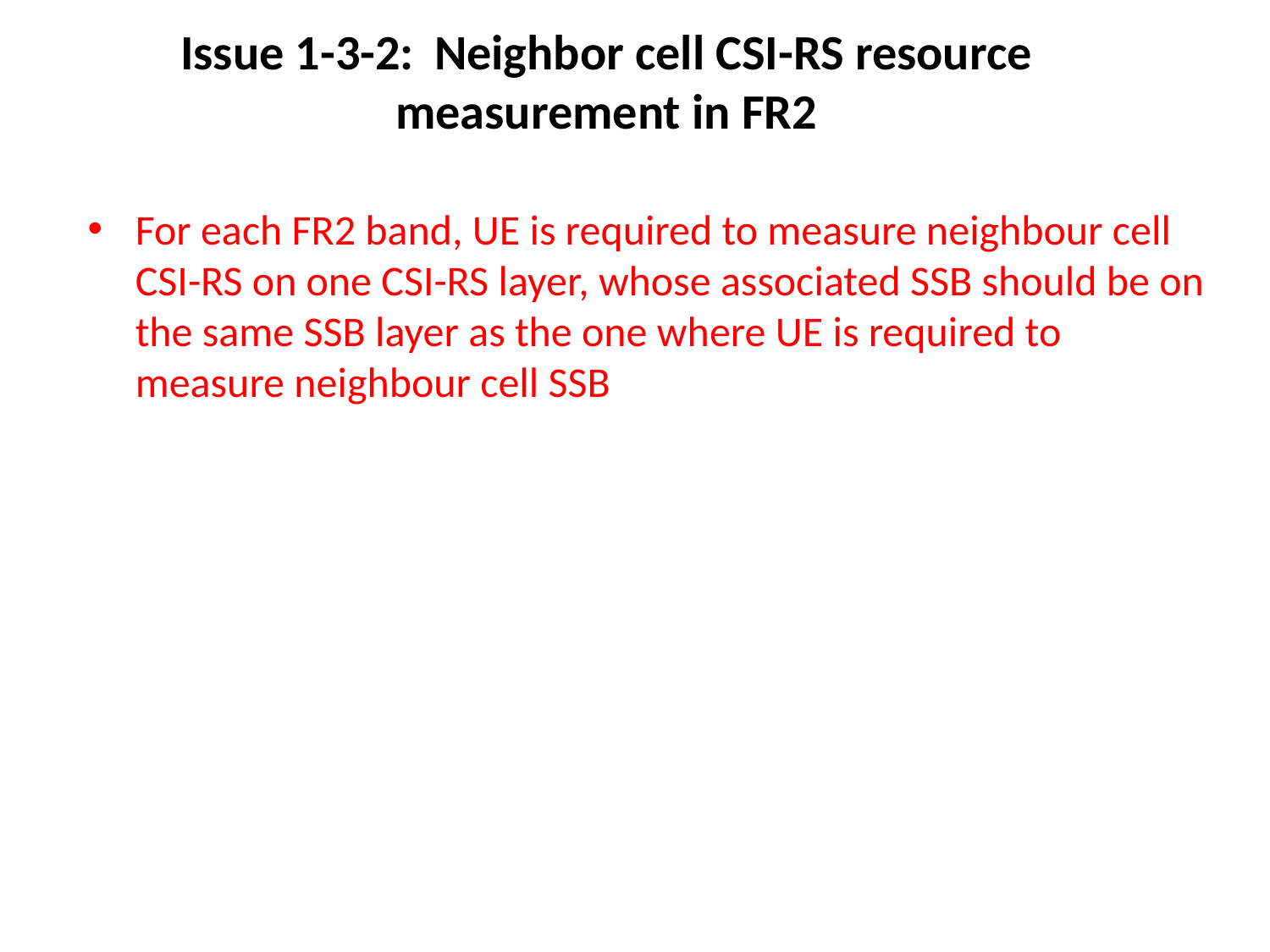

# Issue 1-3-2:	Neighbor cell CSI-RS resource measurement in FR2
For each FR2 band, UE is required to measure neighbour cell CSI-RS on one CSI-RS layer, whose associated SSB should be on the same SSB layer as the one where UE is required to measure neighbour cell SSB